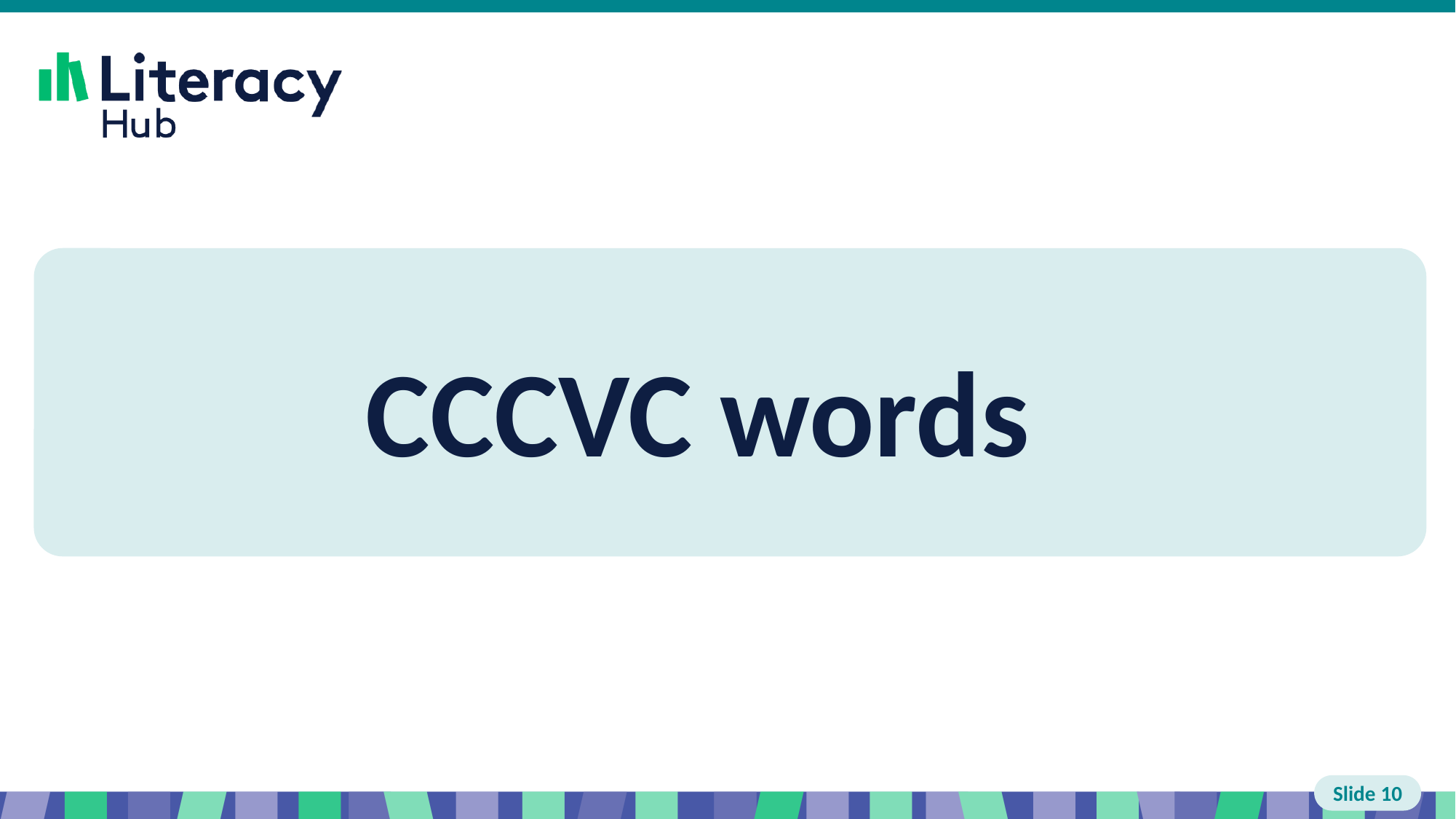

# Slide 10 CCVCC words
CCCVC words